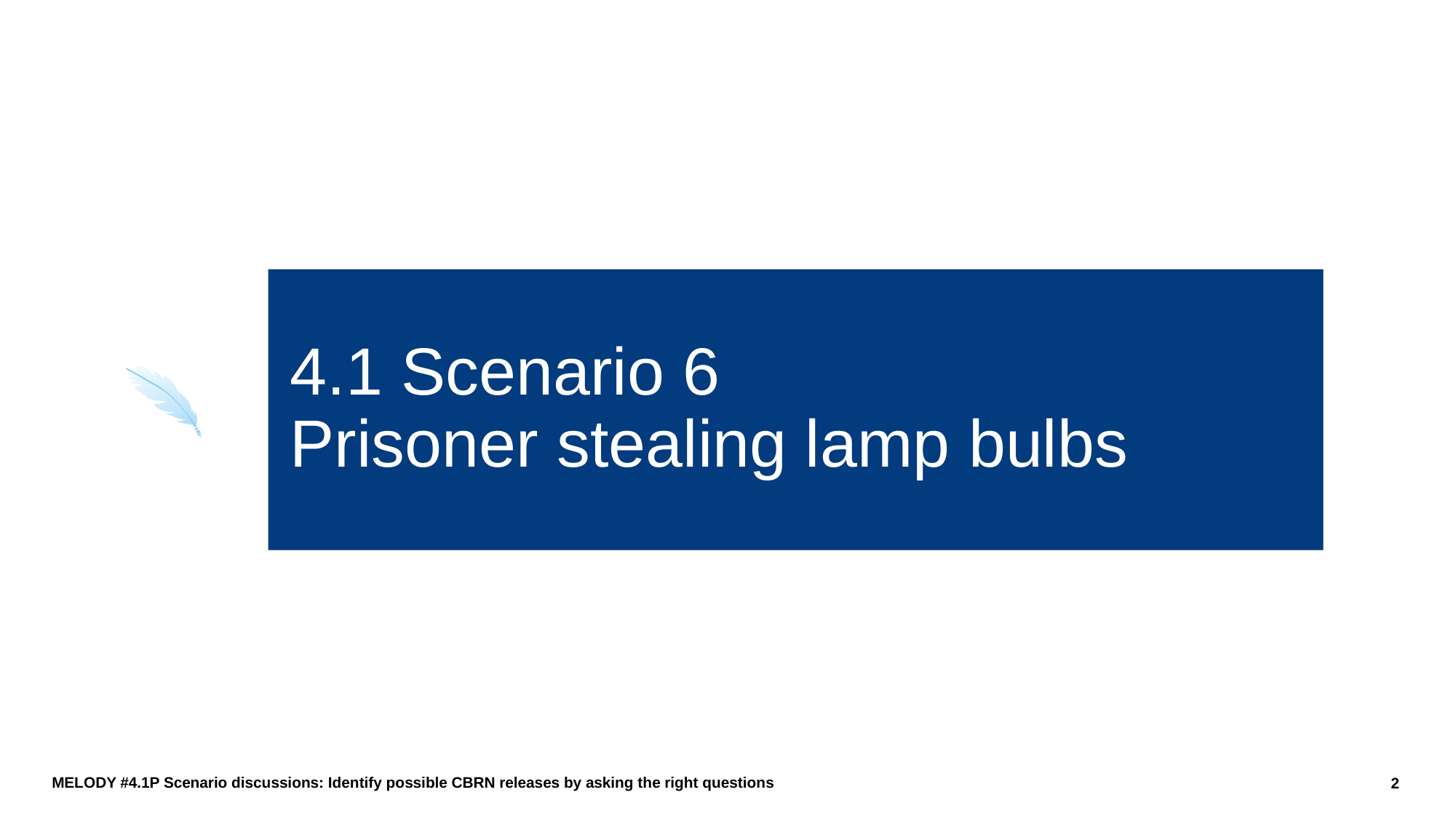

# 4.1 Scenario 6 Prisoner stealing lamp bulbs
MELODY #4.1P Scenario discussions: Identify possible CBRN releases by asking the right questions
2